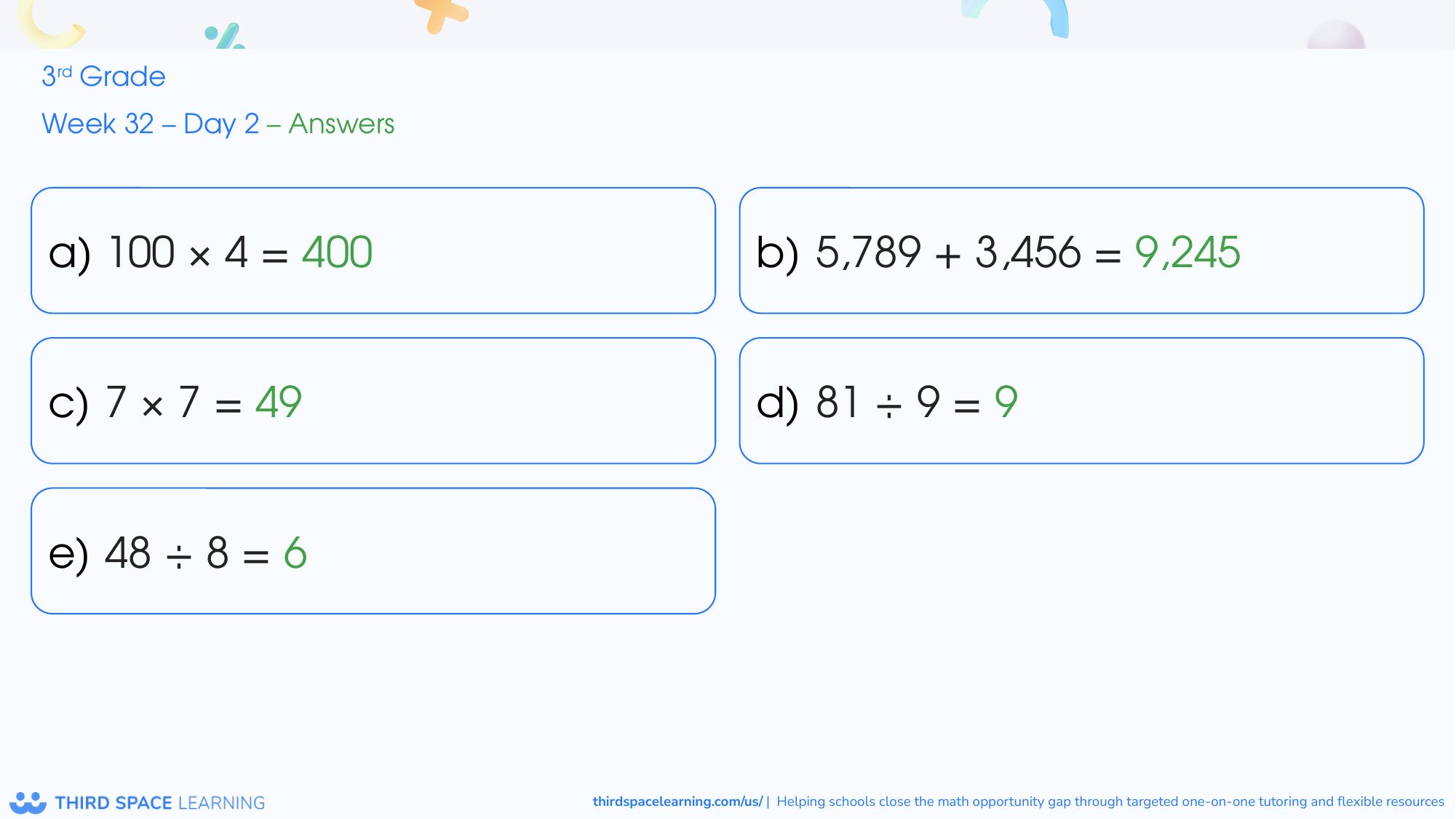

3rd Grade
Week 32 – Day 2 – Answers
100 × 4 = 400
5,789 + 3,456 = 9,245
7 × 7 = 49
81 ÷ 9 = 9
48 ÷ 8 = 6